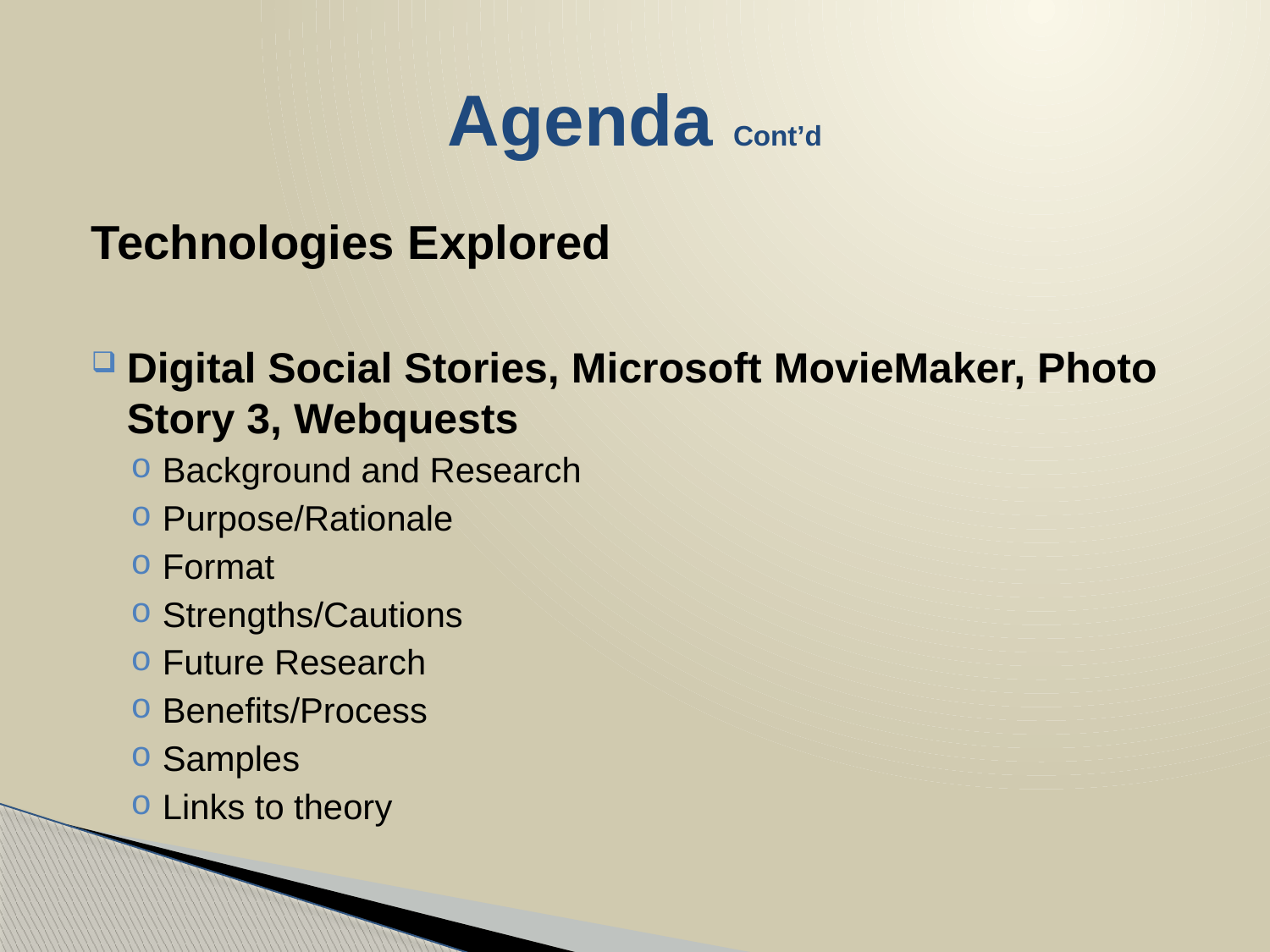

# Agenda Cont’d
Technologies Explored

Digital Social Stories, Microsoft MovieMaker, Photo Story 3, Webquests
Background and Research
Purpose/Rationale
Format
Strengths/Cautions
Future Research
Benefits/Process
Samples
Links to theory